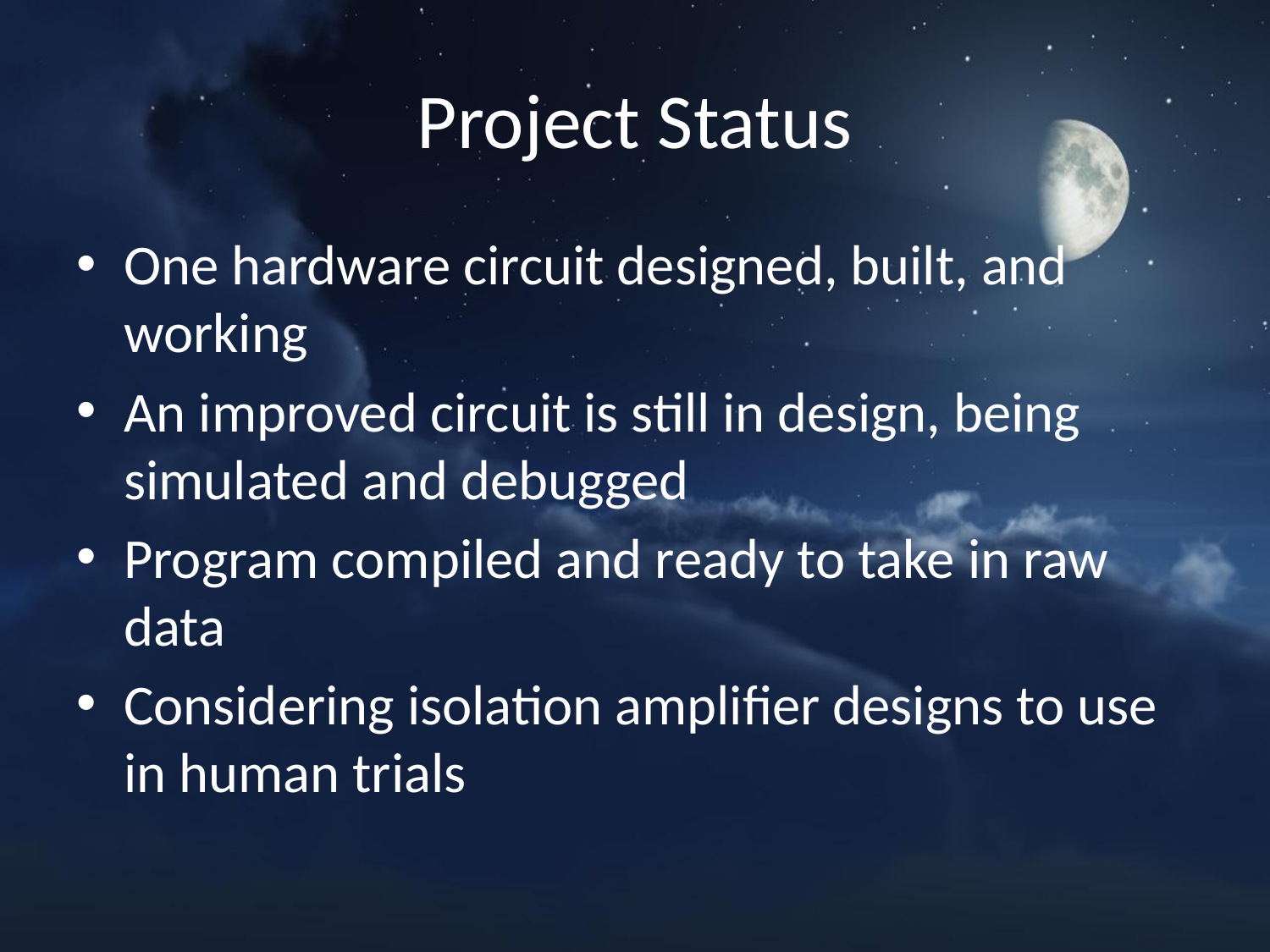

# Project Status
One hardware circuit designed, built, and working
An improved circuit is still in design, being simulated and debugged
Program compiled and ready to take in raw data
Considering isolation amplifier designs to use in human trials